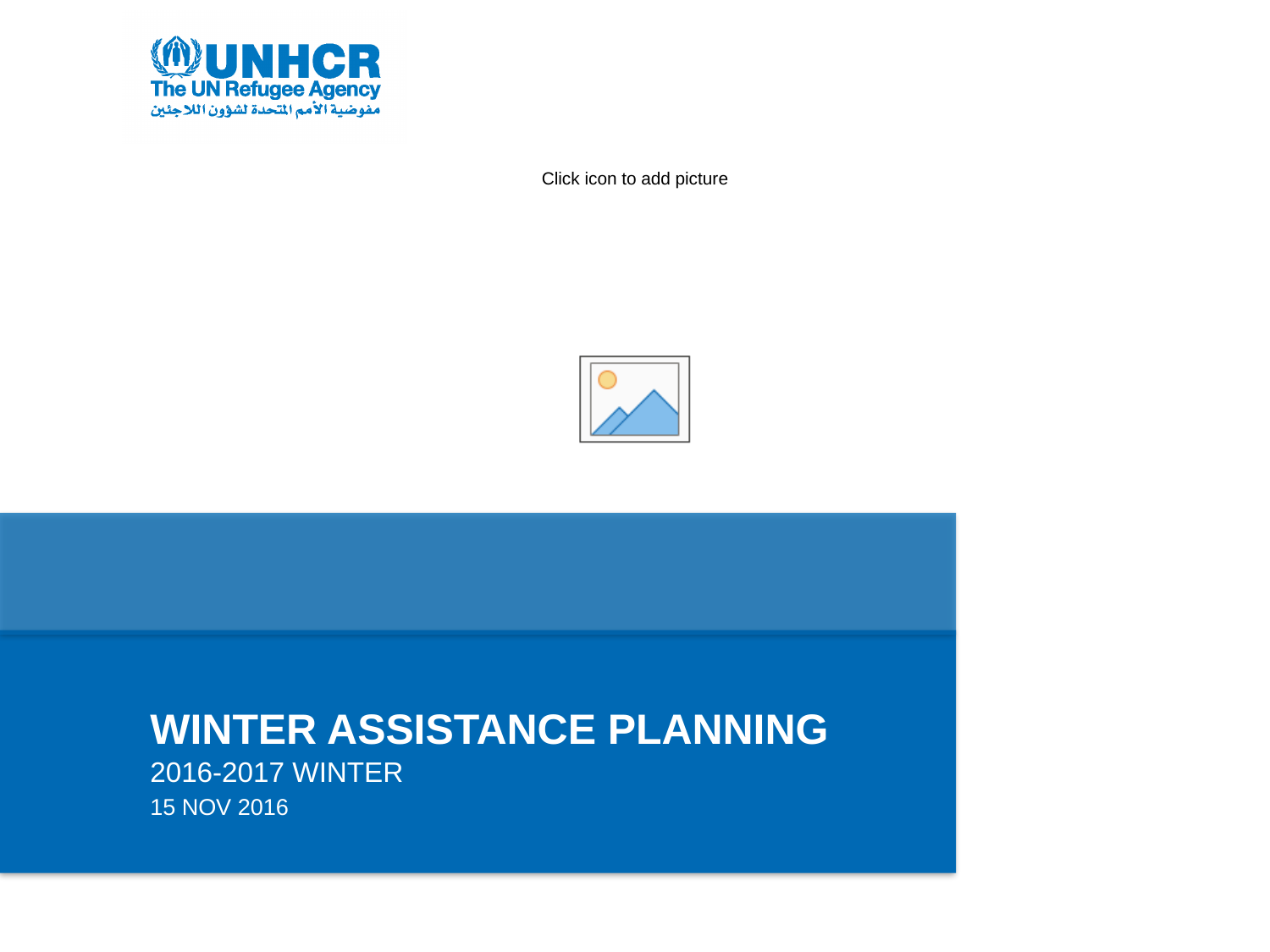

Winter assistance planning
2016-2017 WINTER
15 Nov 2016